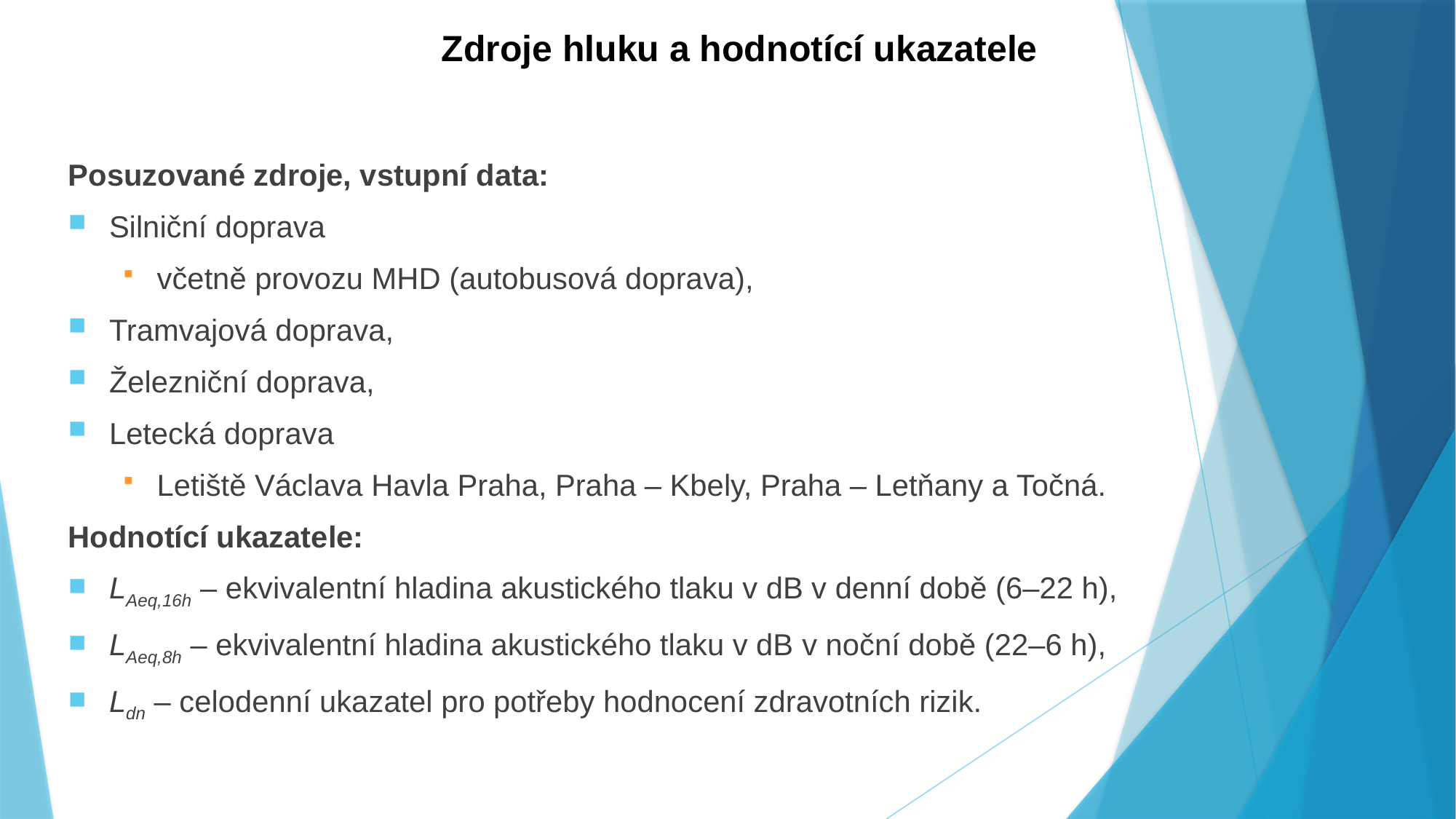

# Zdroje hluku a hodnotící ukazatele

Posuzované zdroje, vstupní data:
Silniční doprava
včetně provozu MHD (autobusová doprava),
Tramvajová doprava,
Železniční doprava,
Letecká doprava
Letiště Václava Havla Praha, Praha – Kbely, Praha – Letňany a Točná.
Hodnotící ukazatele:
LAeq,16h – ekvivalentní hladina akustického tlaku v dB v denní době (6–22 h),
LAeq,8h – ekvivalentní hladina akustického tlaku v dB v noční době (22–6 h),
Ldn – celodenní ukazatel pro potřeby hodnocení zdravotních rizik.